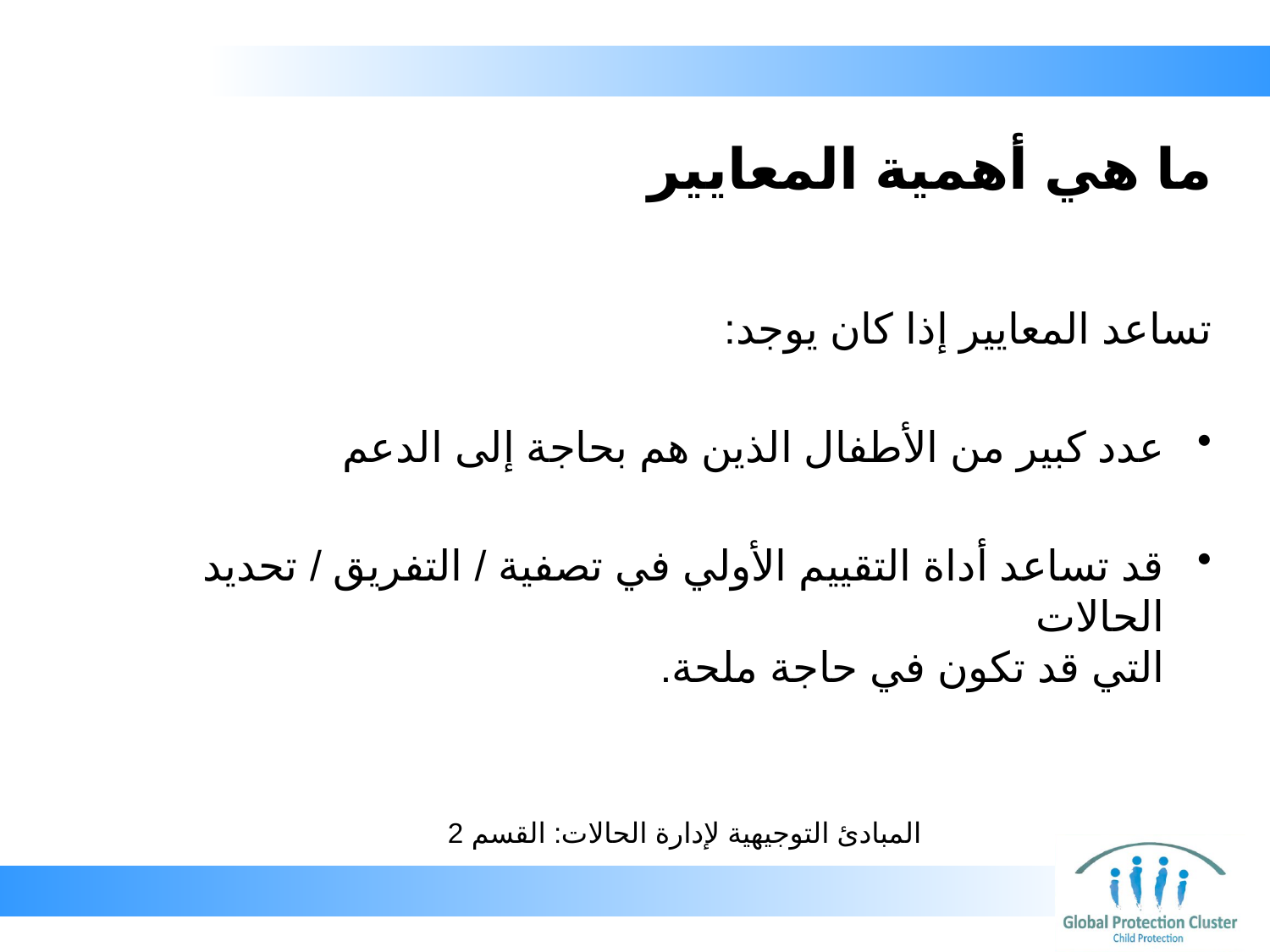

# ما هي أهمية المعايير

تساعد المعايير إذا كان يوجد:

عدد كبير من الأطفال الذين هم بحاجة إلى الدعم

قد تساعد أداة التقييم الأولي في تصفية / التفريق / تحديد الحالات
التي قد تكون في حاجة ملحة.

المبادئ التوجيهية لإدارة الحالات: القسم 2